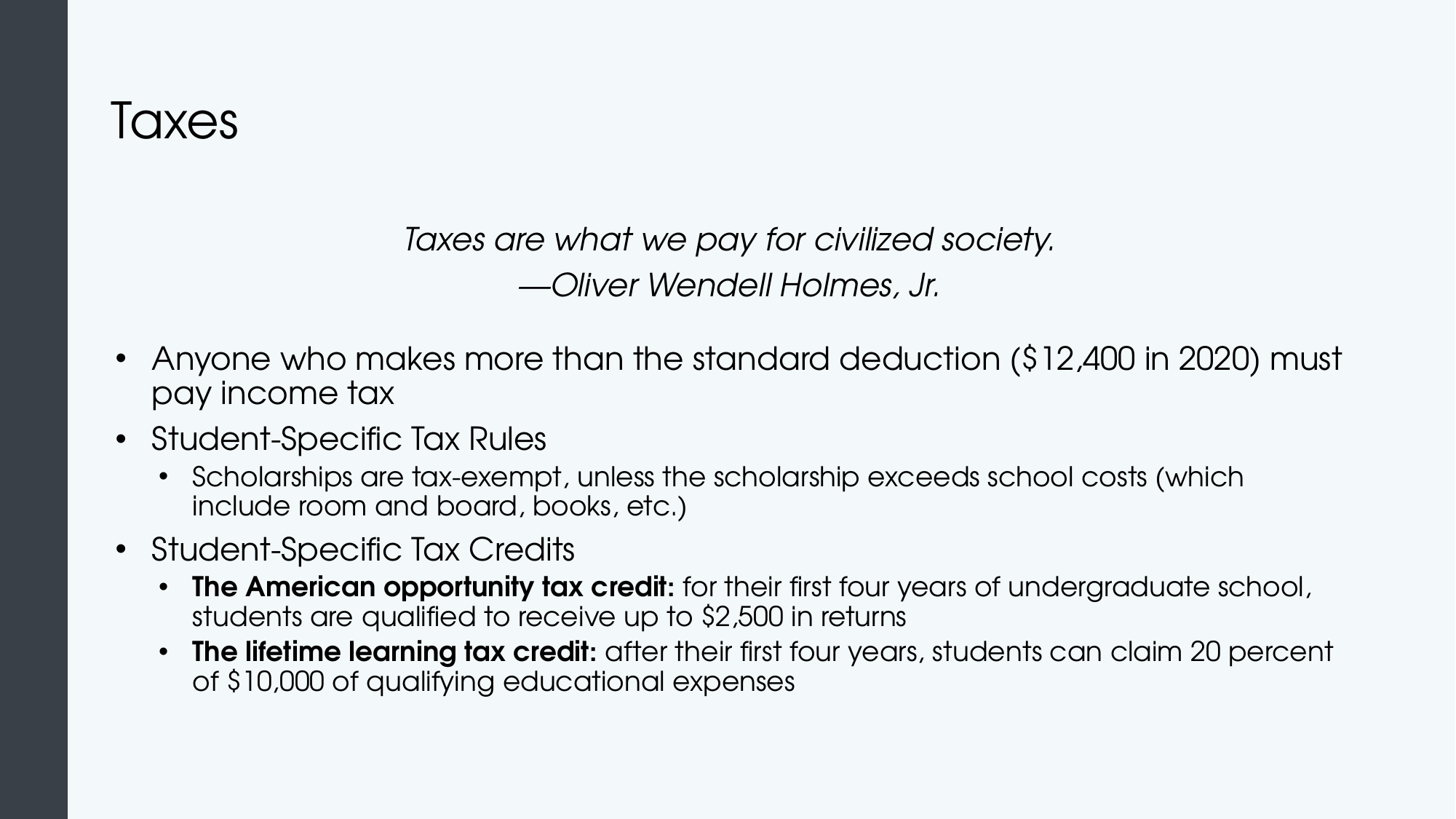

# Taxes
Taxes are what we pay for civilized society.
—Oliver Wendell Holmes, Jr.

Anyone who makes more than the standard deduction ($12,400 in 2020) must pay income tax
Student-Specific Tax Rules
Scholarships are tax-exempt, unless the scholarship exceeds school costs (which include room and board, books, etc.)
Student-Specific Tax Credits
The American opportunity tax credit: for their first four years of undergraduate school, students are qualified to receive up to $2,500 in returns
The lifetime learning tax credit: after their first four years, students can claim 20 percent of $10,000 of qualifying educational expenses